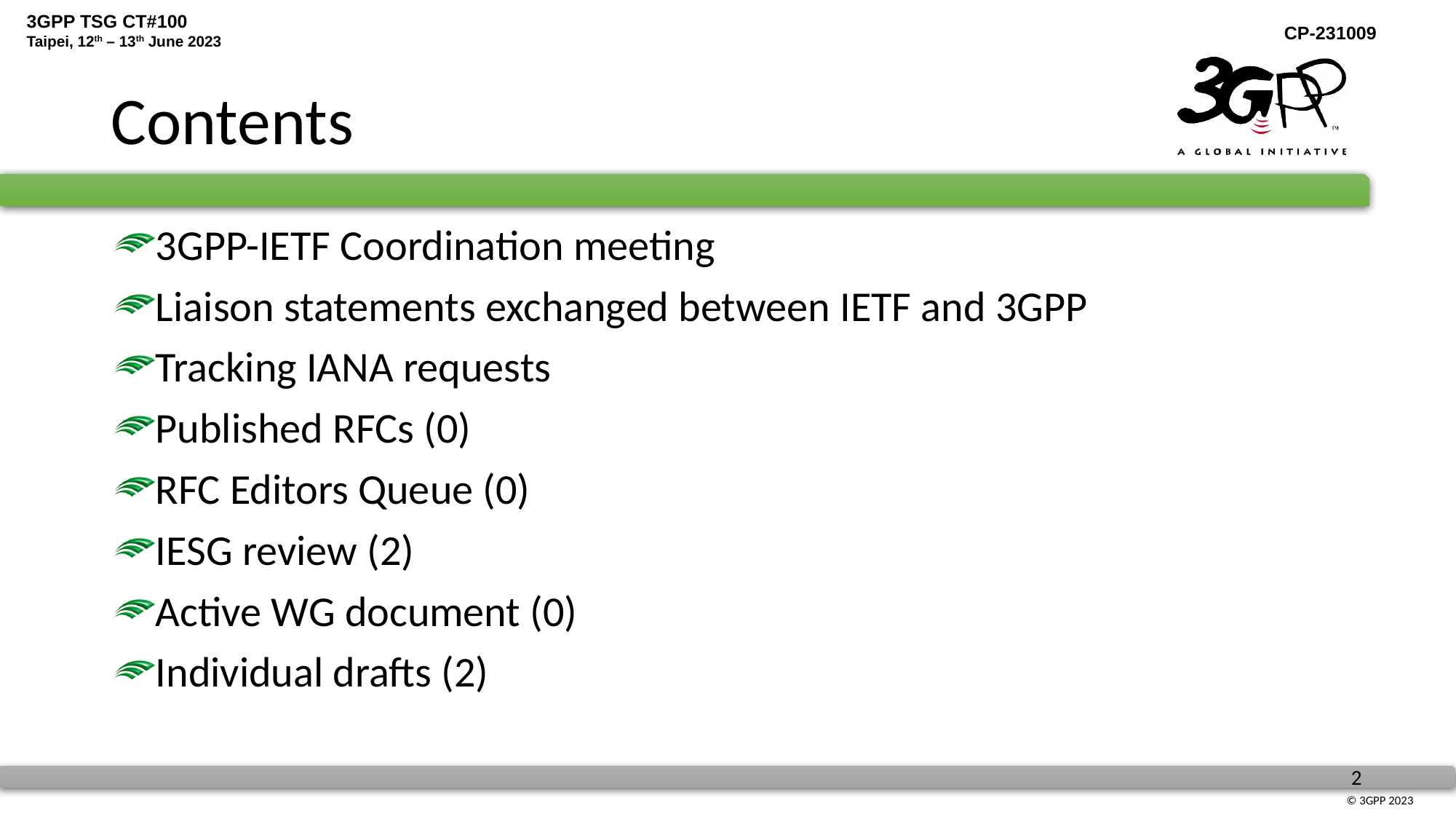

# Contents
3GPP-IETF Coordination meeting
Liaison statements exchanged between IETF and 3GPP
Tracking IANA requests
Published RFCs (0)
RFC Editors Queue (0)
IESG review (2)
Active WG document (0)
Individual drafts (2)